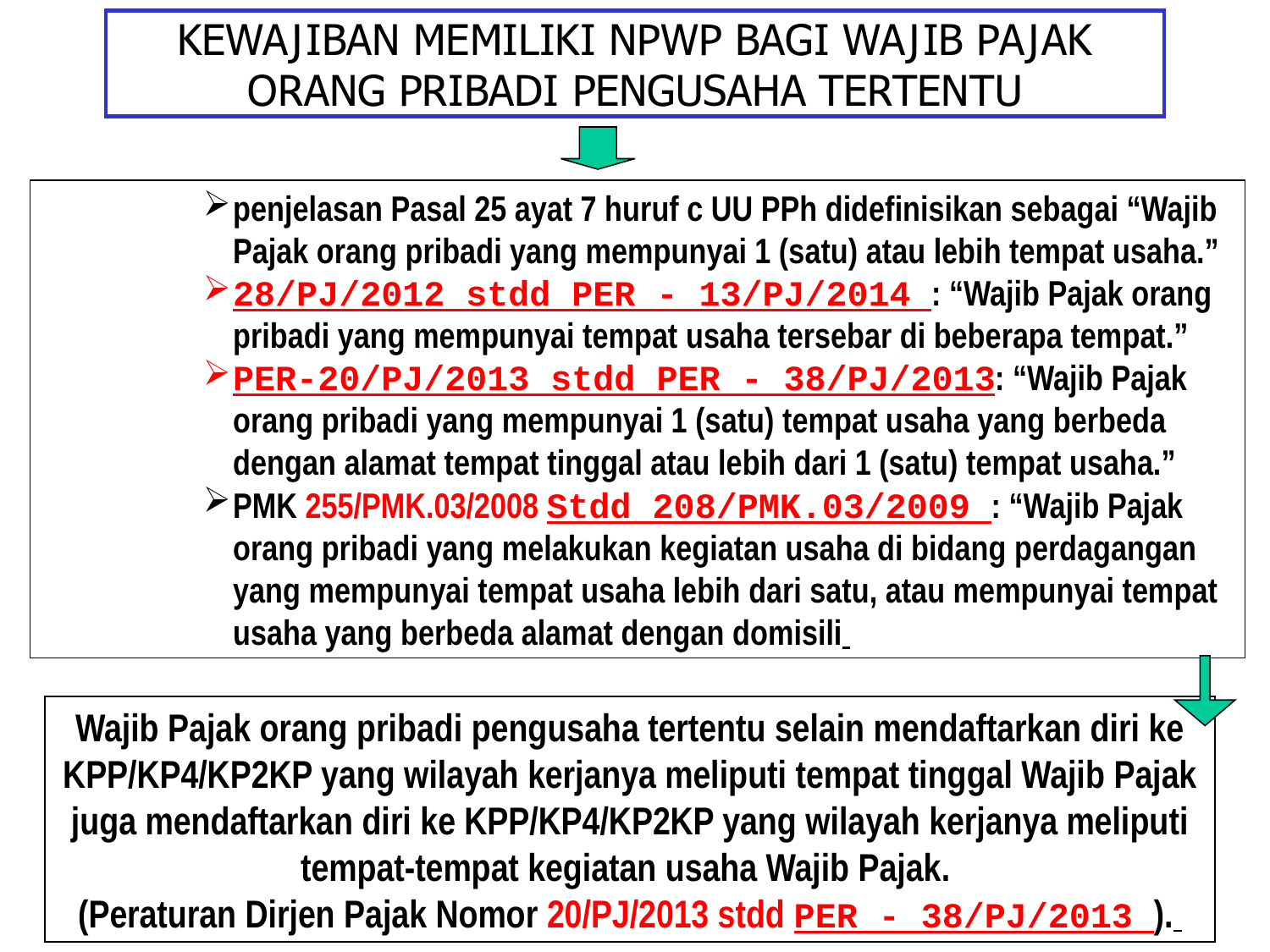

# KEWAJIBAN MEMILIKI NPWP BAGI WAJIB PAJAK ORANG PRIBADI PENGUSAHA TERTENTU

penjelasan Pasal 25 ayat 7 huruf c UU PPh didefinisikan sebagai “Wajib Pajak orang pribadi yang mempunyai 1 (satu) atau lebih tempat usaha.”
28/PJ/2012 stdd PER - 13/PJ/2014 : “Wajib Pajak orang pribadi yang mempunyai tempat usaha tersebar di beberapa tempat.”
PER-20/PJ/2013 stdd PER - 38/PJ/2013: “Wajib Pajak orang pribadi yang mempunyai 1 (satu) tempat usaha yang berbeda dengan alamat tempat tinggal atau lebih dari 1 (satu) tempat usaha.”
PMK 255/PMK.03/2008 Stdd 208/PMK.03/2009 : “Wajib Pajak orang pribadi yang melakukan kegiatan usaha di bidang perdagangan yang mempunyai tempat usaha lebih dari satu, atau mempunyai tempat usaha yang berbeda alamat dengan domisili

Wajib Pajak orang pribadi pengusaha tertentu selain mendaftarkan diri ke KPP/KP4/KP2KP yang wilayah kerjanya meliputi tempat tinggal Wajib Pajak juga mendaftarkan diri ke KPP/KP4/KP2KP yang wilayah kerjanya meliputi tempat-tempat kegiatan usaha Wajib Pajak.
(Peraturan Dirjen Pajak Nomor 20/PJ/2013 stdd PER - 38/PJ/2013 ).